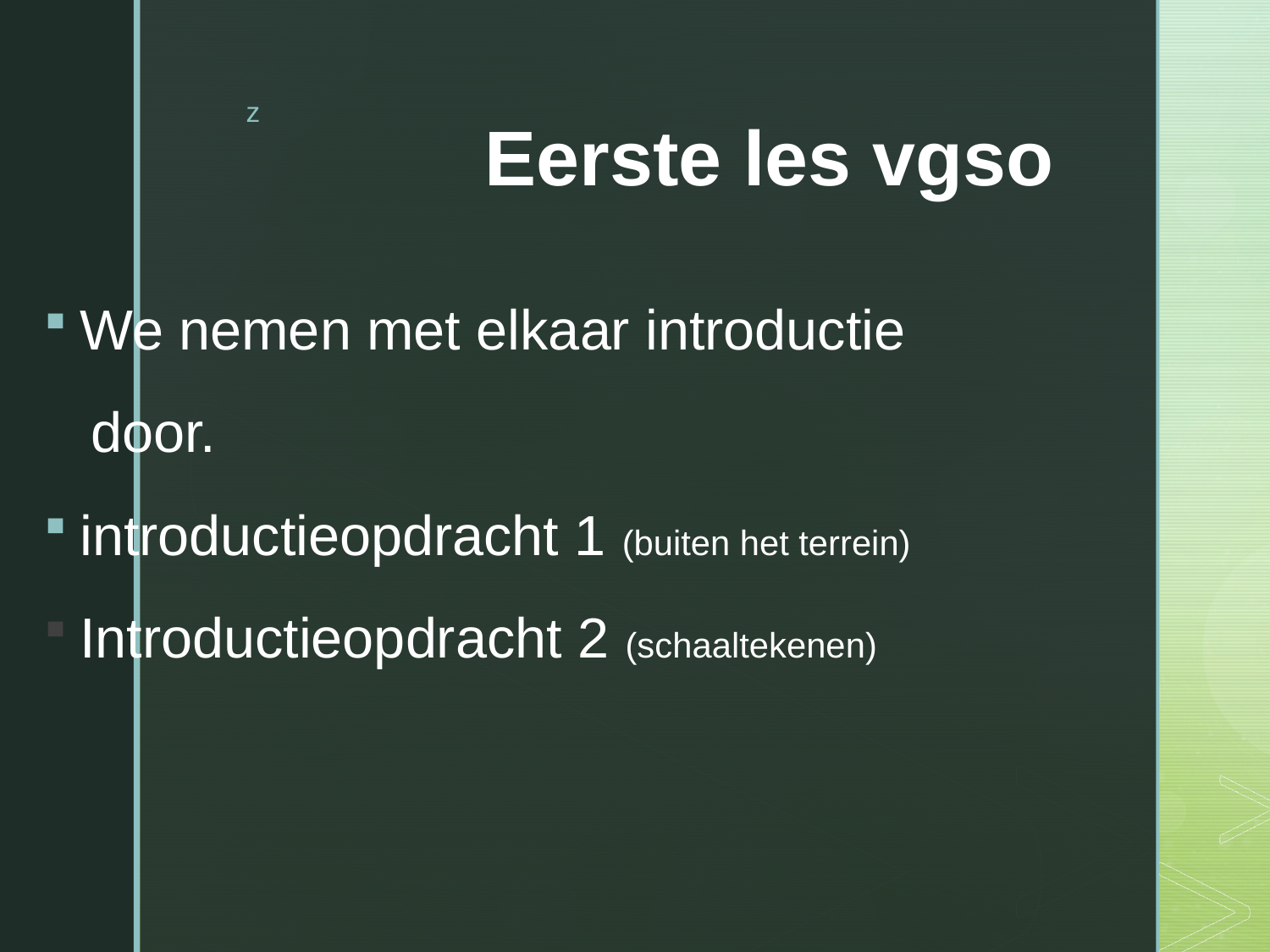

# Eerste les vgso
We nemen met elkaar introductie
   door.
introductieopdracht 1 (buiten het terrein)
Introductieopdracht 2 (schaaltekenen)